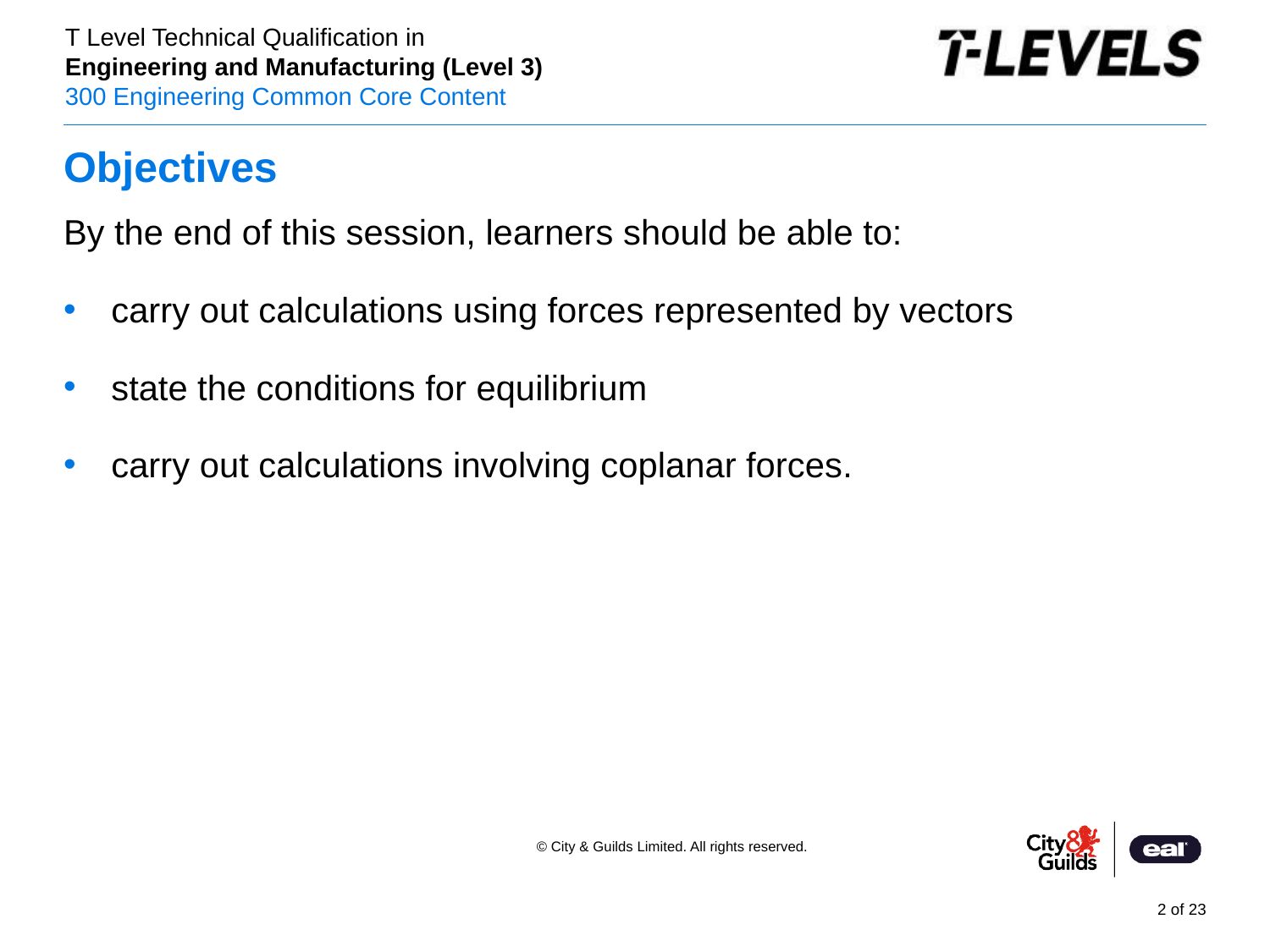

# Objectives
By the end of this session, learners should be able to:
carry out calculations using forces represented by vectors
state the conditions for equilibrium
carry out calculations involving coplanar forces.